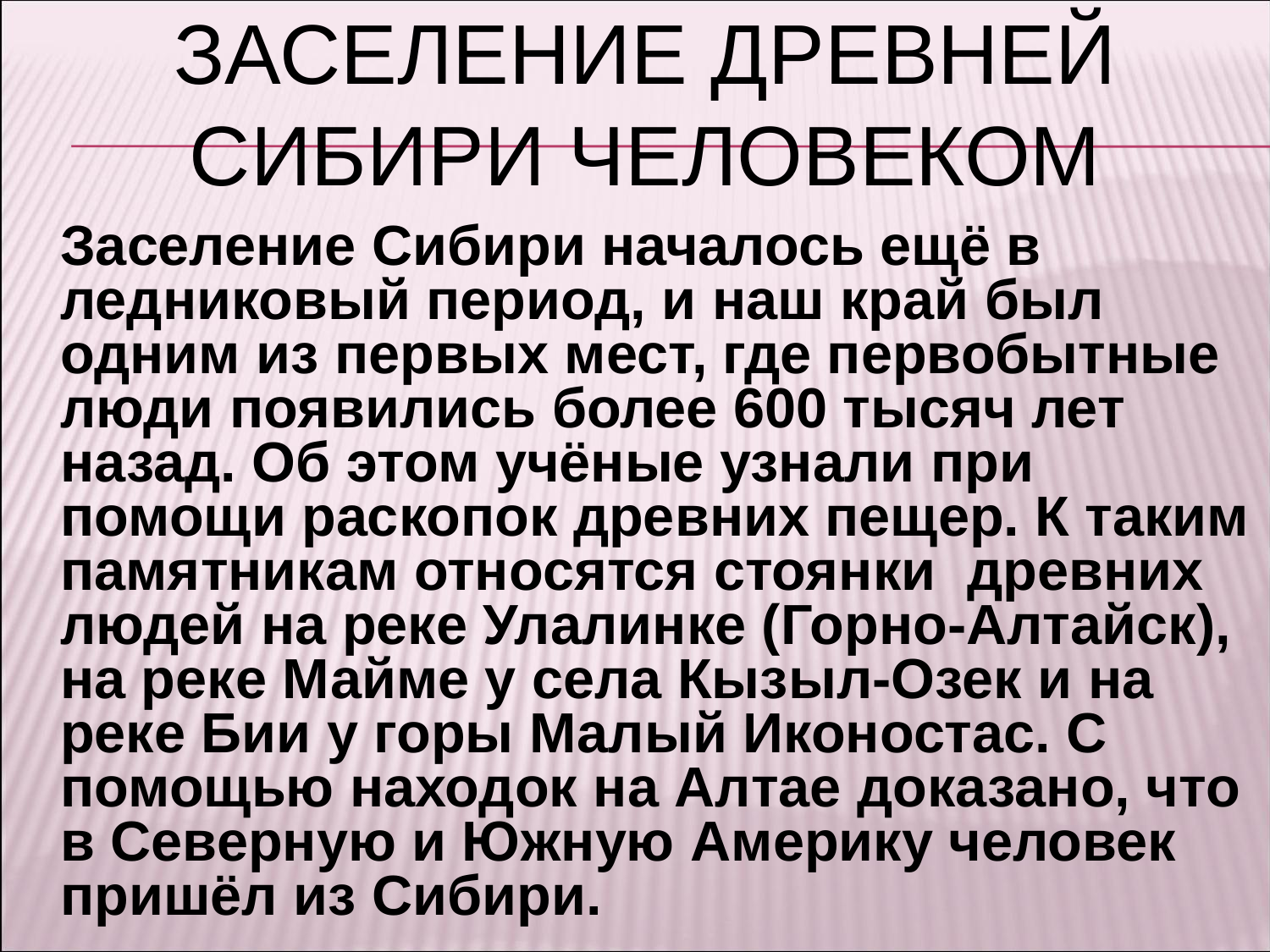

ЗАСЕЛЕНИЕ ДРЕВНЕЙ СИБИРИ ЧЕЛОВЕКОМ
Заселение Сибири началось ещё в ледниковый период, и наш край был одним из первых мест, где первобытные люди появились более 600 тысяч лет назад. Об этом учёные узнали при помощи раскопок древних пещер. К таким памятникам относятся стоянки  древних людей на реке Улалинке (Горно-Алтайск), на реке Майме у села Кызыл-Озек и на реке Бии у горы Малый Иконостас. С помощью находок на Алтае доказано, что в Северную и Южную Америку человек пришёл из Сибири.